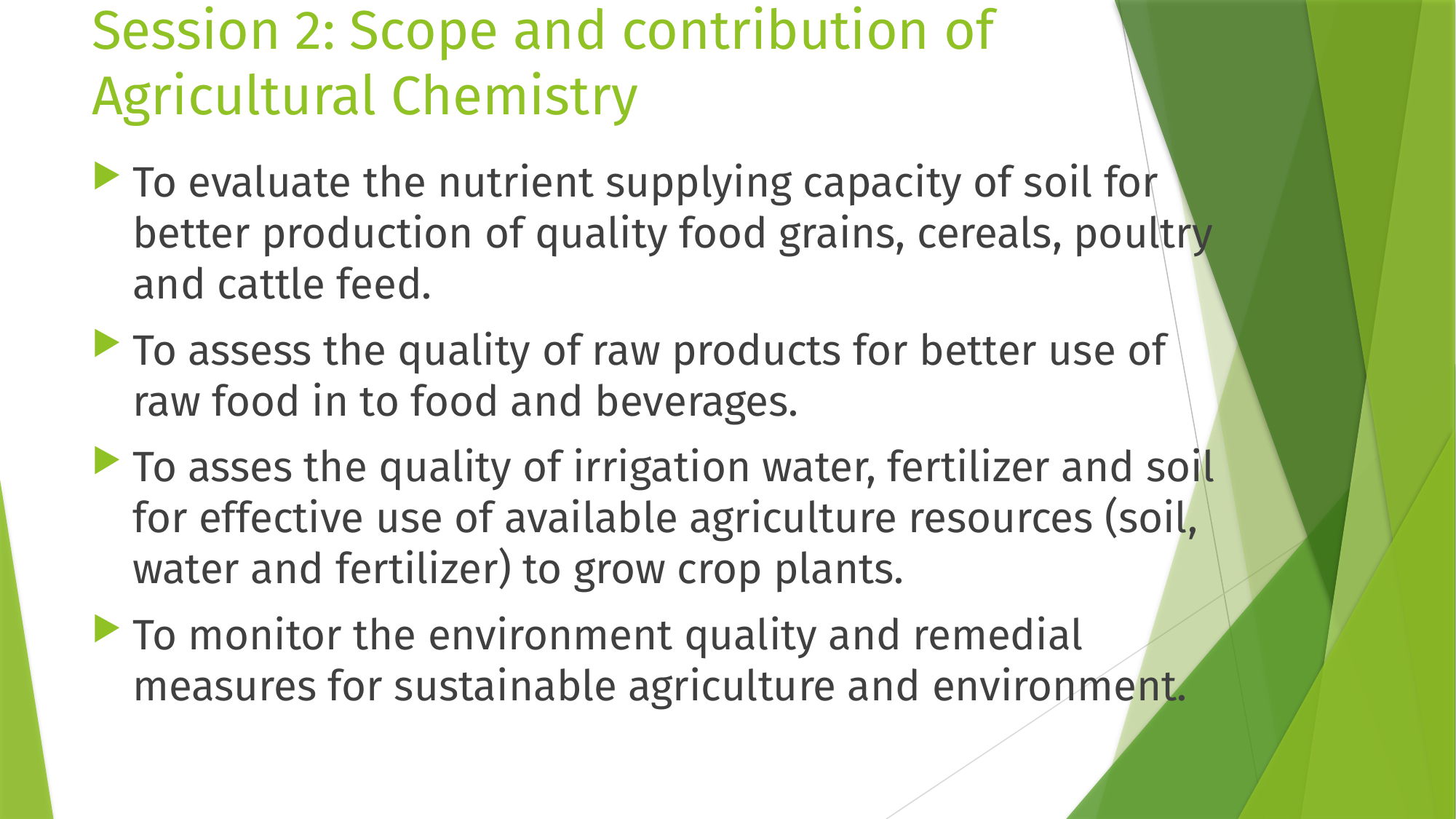

# Session 2: Scope and contribution of Agricultural Chemistry
To evaluate the nutrient supplying capacity of soil for better production of quality food grains, cereals, poultry and cattle feed.
To assess the quality of raw products for better use of raw food in to food and beverages.
To asses the quality of irrigation water, fertilizer and soil for effective use of available agriculture resources (soil, water and fertilizer) to grow crop plants.
To monitor the environment quality and remedial measures for sustainable agriculture and environment.